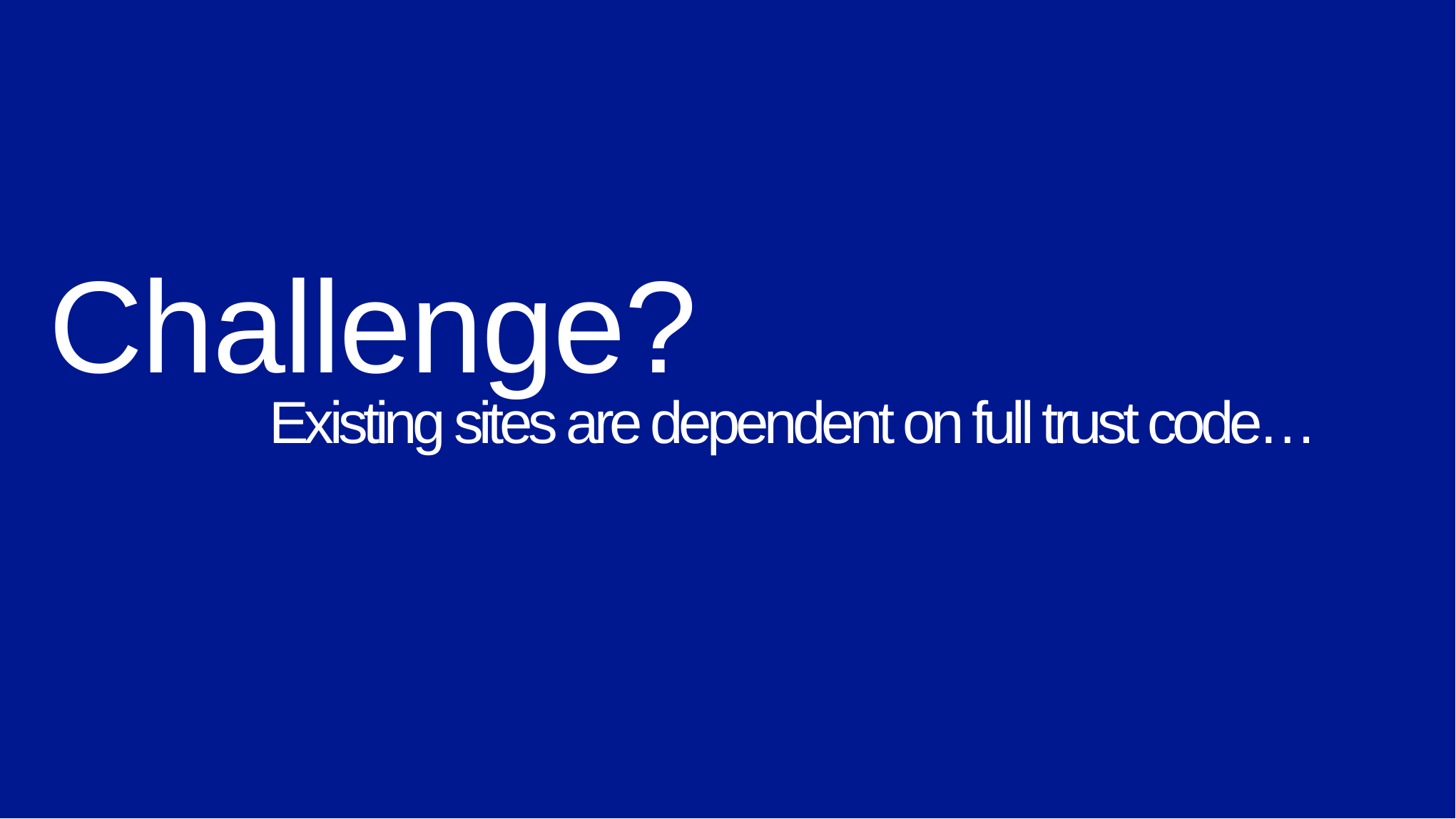

# Challenge?
Existing sites are dependent on full trust code…